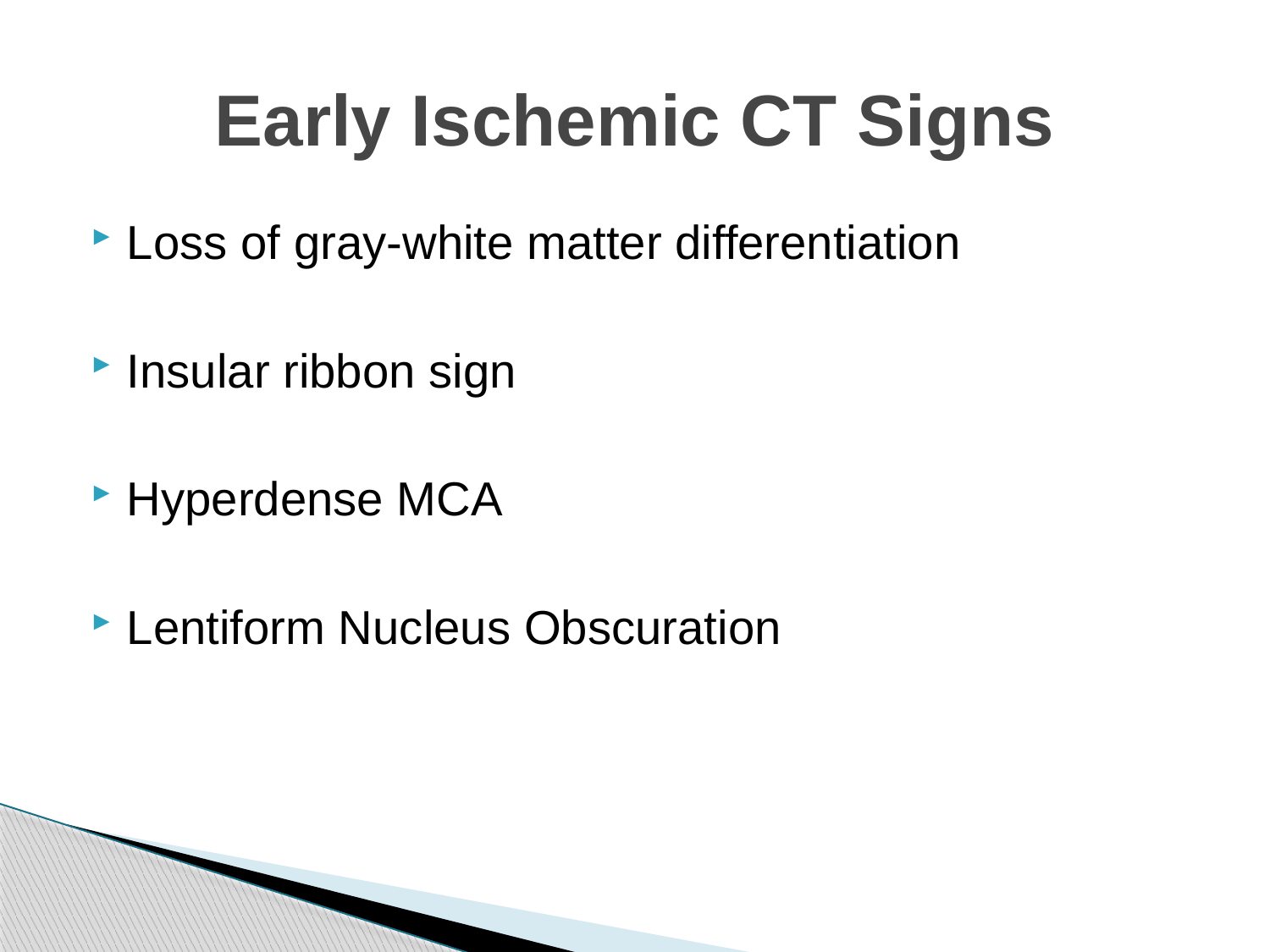

# Early Ischemic CT Signs
Loss of gray-white matter differentiation

Insular ribbon sign

Hyperdense MCA

Lentiform Nucleus Obscuration